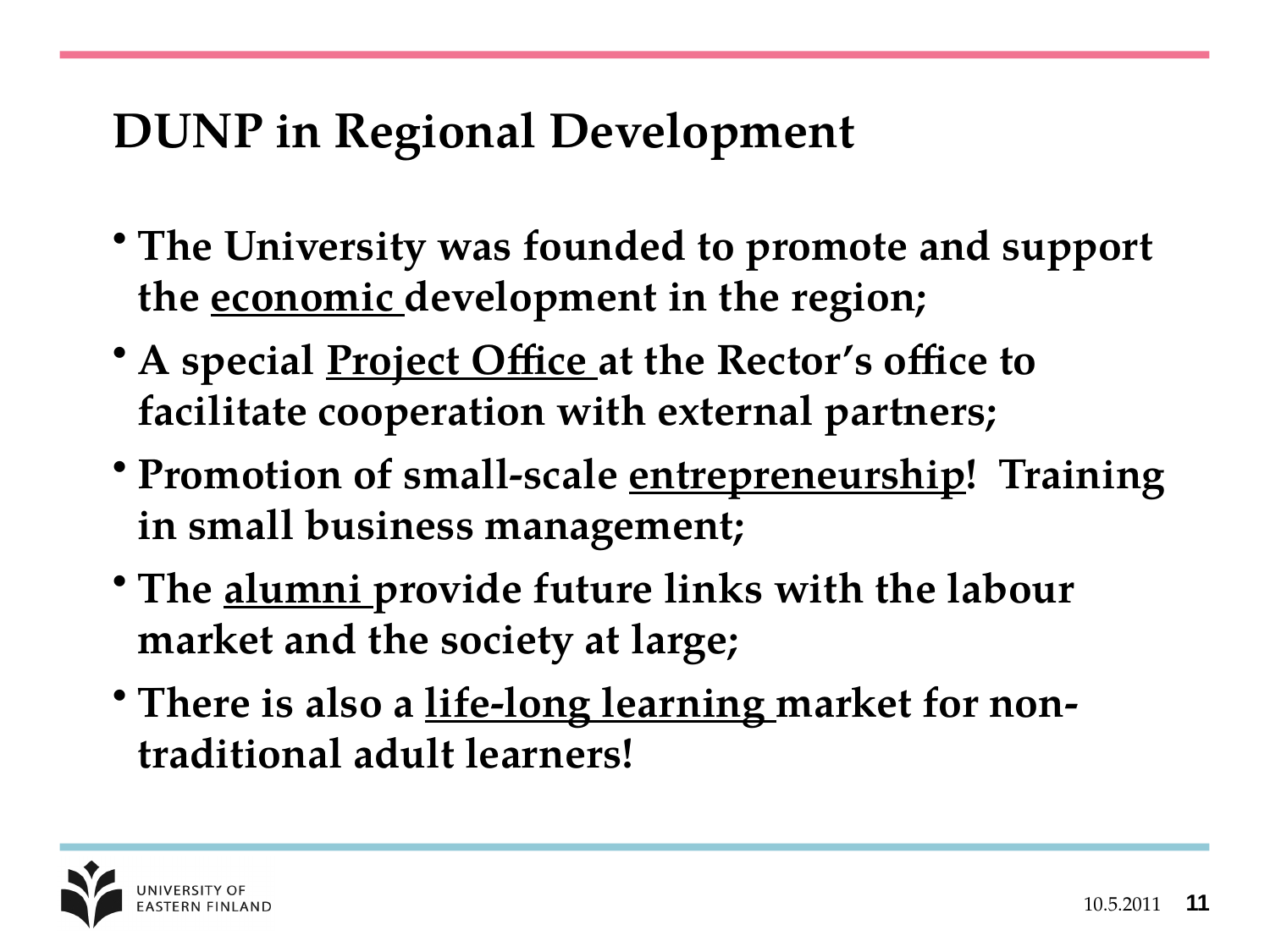

# DUNP in Regional Development
The University was founded to promote and support the economic development in the region;
A special Project Office at the Rector’s office to facilitate cooperation with external partners;
Promotion of small-scale entrepreneurship!  Training in small business management;
The alumni provide future links with the labour market and the society at large;
There is also a life-long learning market for non-traditional adult learners!
10.5.2011
11